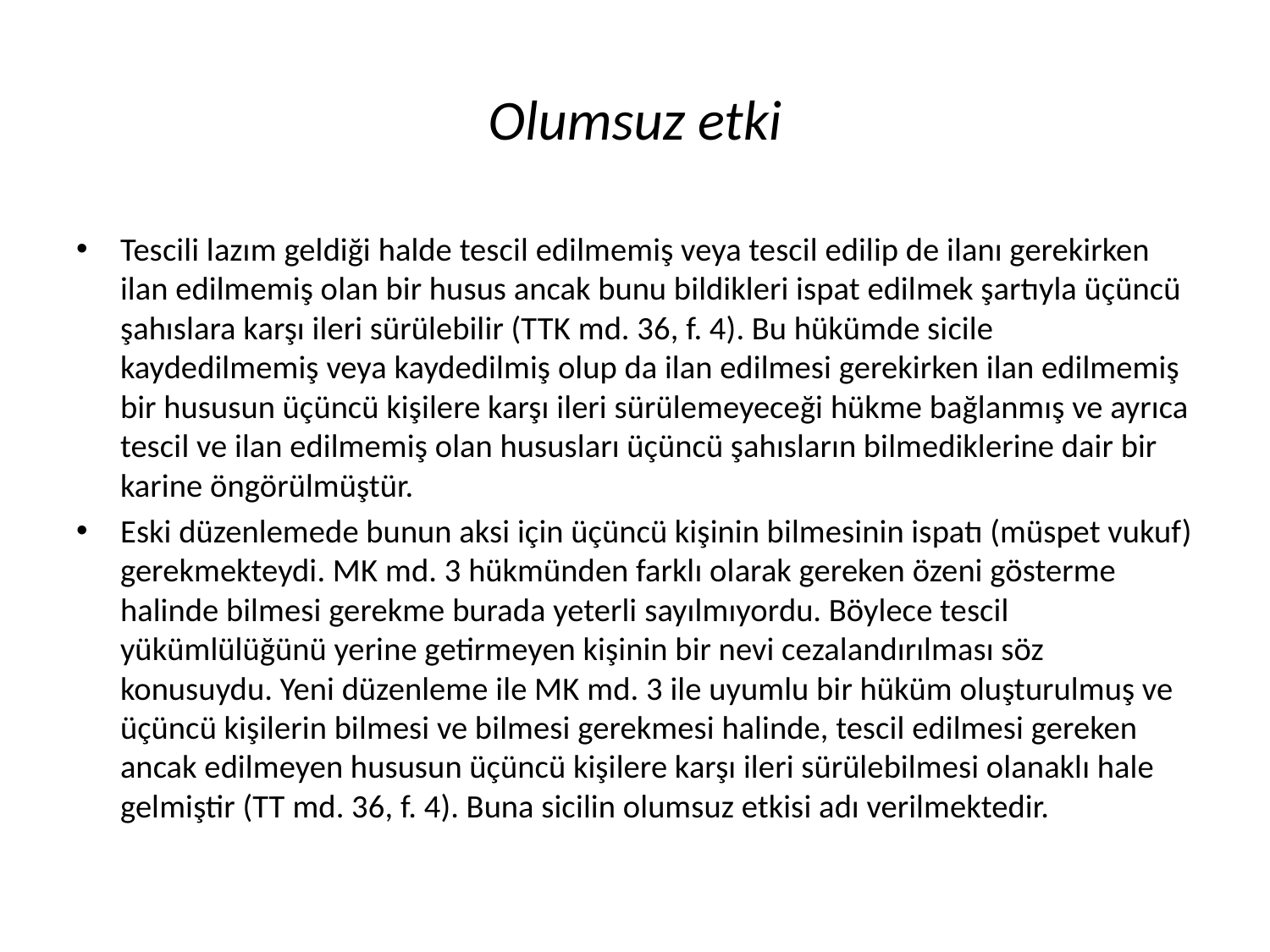

# Olumsuz etki
Tescili lazım geldiği halde tescil edilmemiş veya tescil edilip de ilanı gerekirken ilan edilmemiş olan bir husus ancak bunu bildikleri ispat edilmek şartıyla üçüncü şahıslara karşı ileri sürülebilir (TTK md. 36, f. 4). Bu hükümde sicile kaydedilmemiş veya kaydedilmiş olup da ilan edilmesi gerekirken ilan edilmemiş bir hususun üçüncü kişilere karşı ileri sürülemeyeceği hükme bağlanmış ve ayrıca tescil ve ilan edilmemiş olan hususları üçüncü şahısların bilmediklerine dair bir karine öngörülmüştür.
Eski düzenlemede bunun aksi için üçüncü kişinin bilmesinin ispatı (müspet vukuf) gerekmekteydi. MK md. 3 hükmünden farklı olarak gereken özeni gösterme halinde bilmesi gerekme burada yeterli sayılmıyordu. Böylece tescil yükümlülüğünü yerine getirmeyen kişinin bir nevi cezalandırılması söz konusuydu. Yeni düzenleme ile MK md. 3 ile uyumlu bir hüküm oluşturulmuş ve üçüncü kişilerin bilmesi ve bilmesi gerekmesi halinde, tescil edilmesi gereken ancak edilmeyen hususun üçüncü kişilere karşı ileri sürülebilmesi olanaklı hale gelmiştir (TT md. 36, f. 4). Buna sicilin olumsuz etkisi adı verilmektedir.